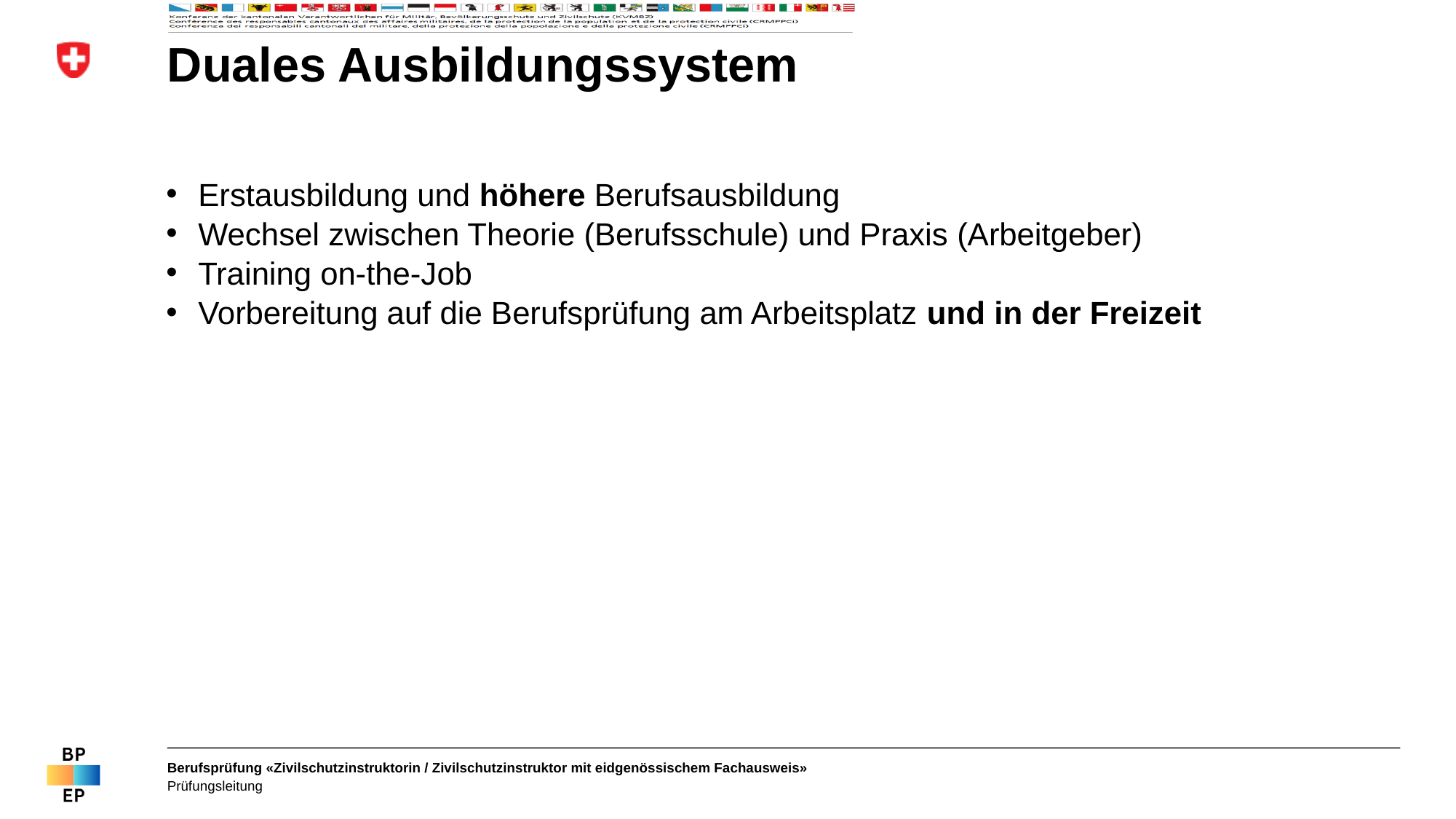

# Duales Ausbildungssystem
Erstausbildung und höhere Berufsausbildung
Wechsel zwischen Theorie (Berufsschule) und Praxis (Arbeitgeber)
Training on-the-Job
Vorbereitung auf die Berufsprüfung am Arbeitsplatz und in der Freizeit

Berufsprüfung «Zivilschutzinstruktorin / Zivilschutzinstruktor mit eidgenössischem Fachausweis»
Prüfungsleitung